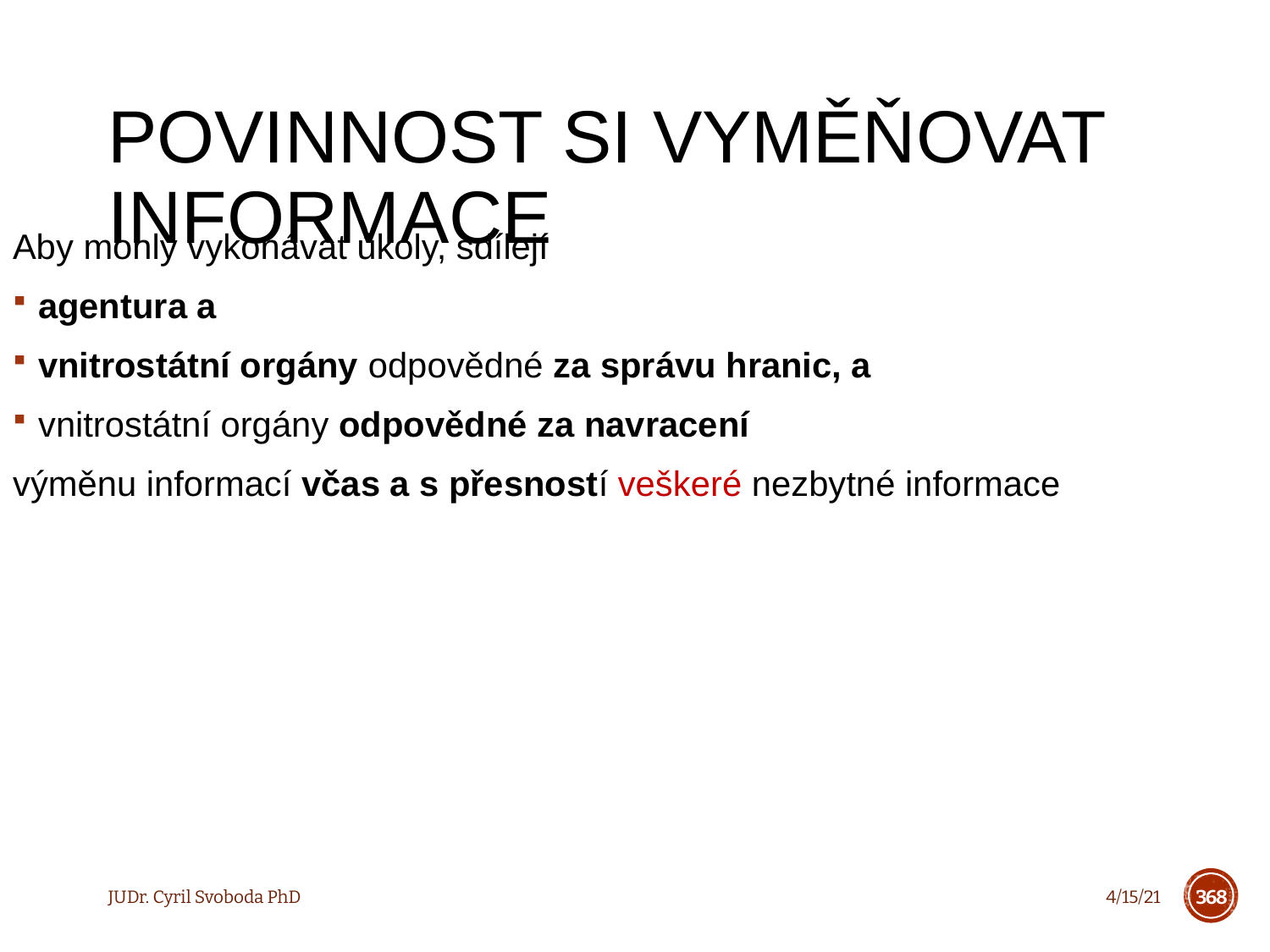

# Povinnost si vyměňovat informace
Aby mohly vykonávat úkoly, sdílejí
agentura a
vnitrostátní orgány odpovědné za správu hranic, a
vnitrostátní orgány odpovědné za navracení
výměnu informací včas a s přesností veškeré nezbytné informace
JUDr. Cyril Svoboda PhD
4/15/21
368